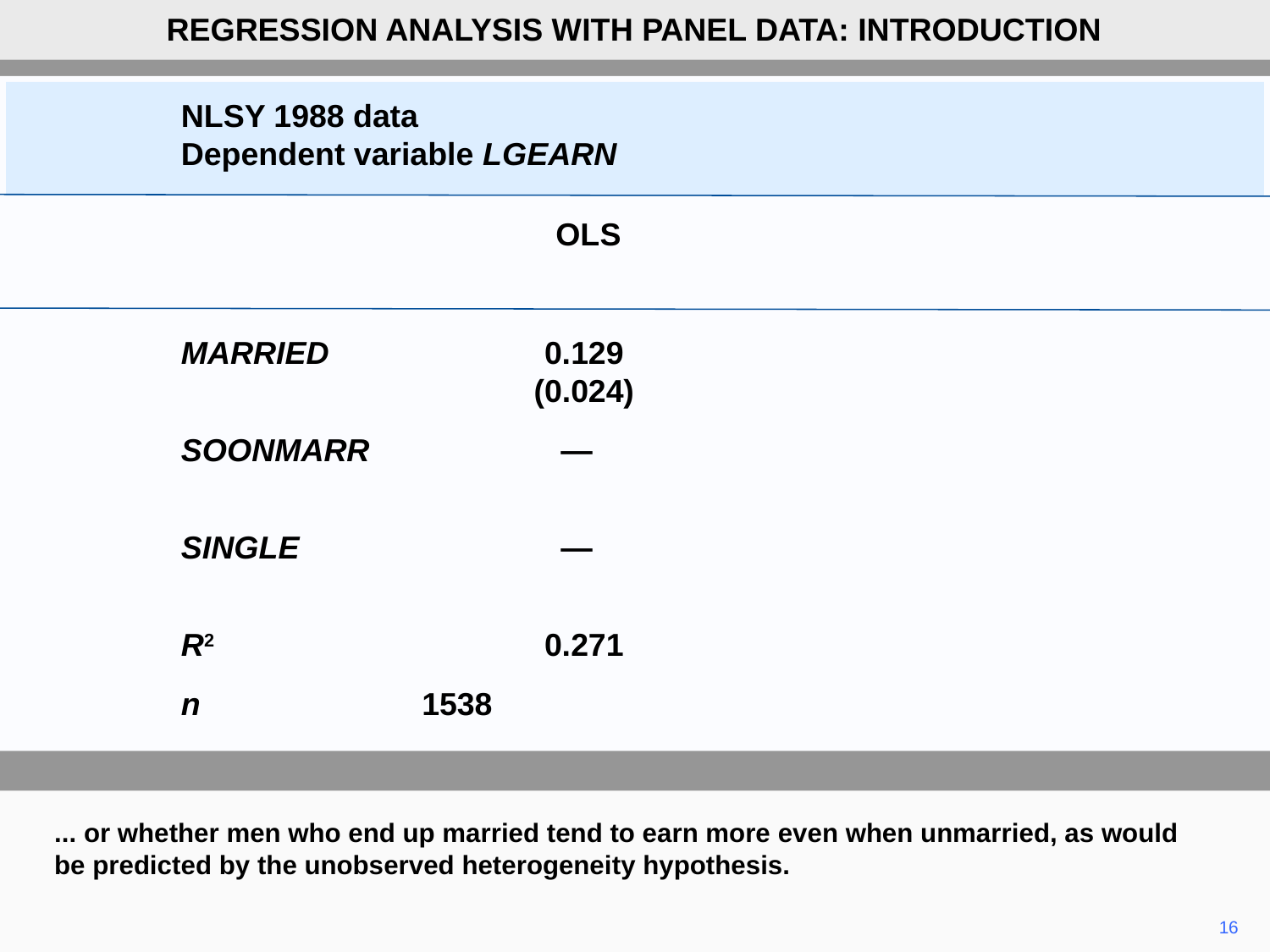

REGRESSION ANALYSIS WITH PANEL DATA: INTRODUCTION

NLSY 1988 data
Dependent variable LGEARN
	OLS

MARRIED	0.129
	(0.024)
SOONMARR	—

SINGLE	—

R2	0.271
n                         1538

... or whether men who end up married tend to earn more even when unmarried, as would be predicted by the unobserved heterogeneity hypothesis.
16